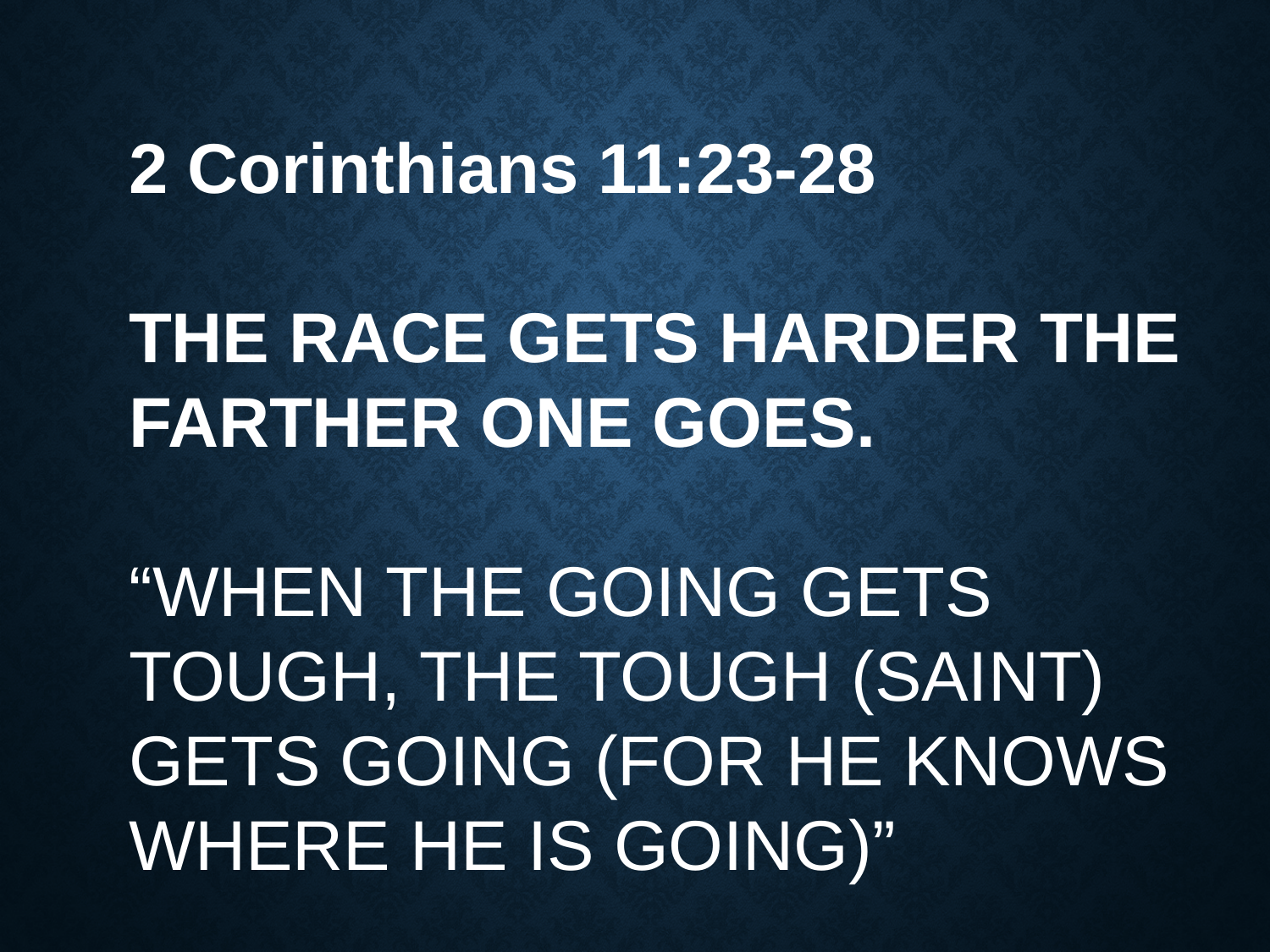

2 Corinthians 11:23-28

THE RACE GETS HARDER THE FARTHER ONE GOES.

“WHEN THE GOING GETS TOUGH, THE TOUGH (SAINT) GETS GOING (FOR HE KNOWS WHERE HE IS GOING)”